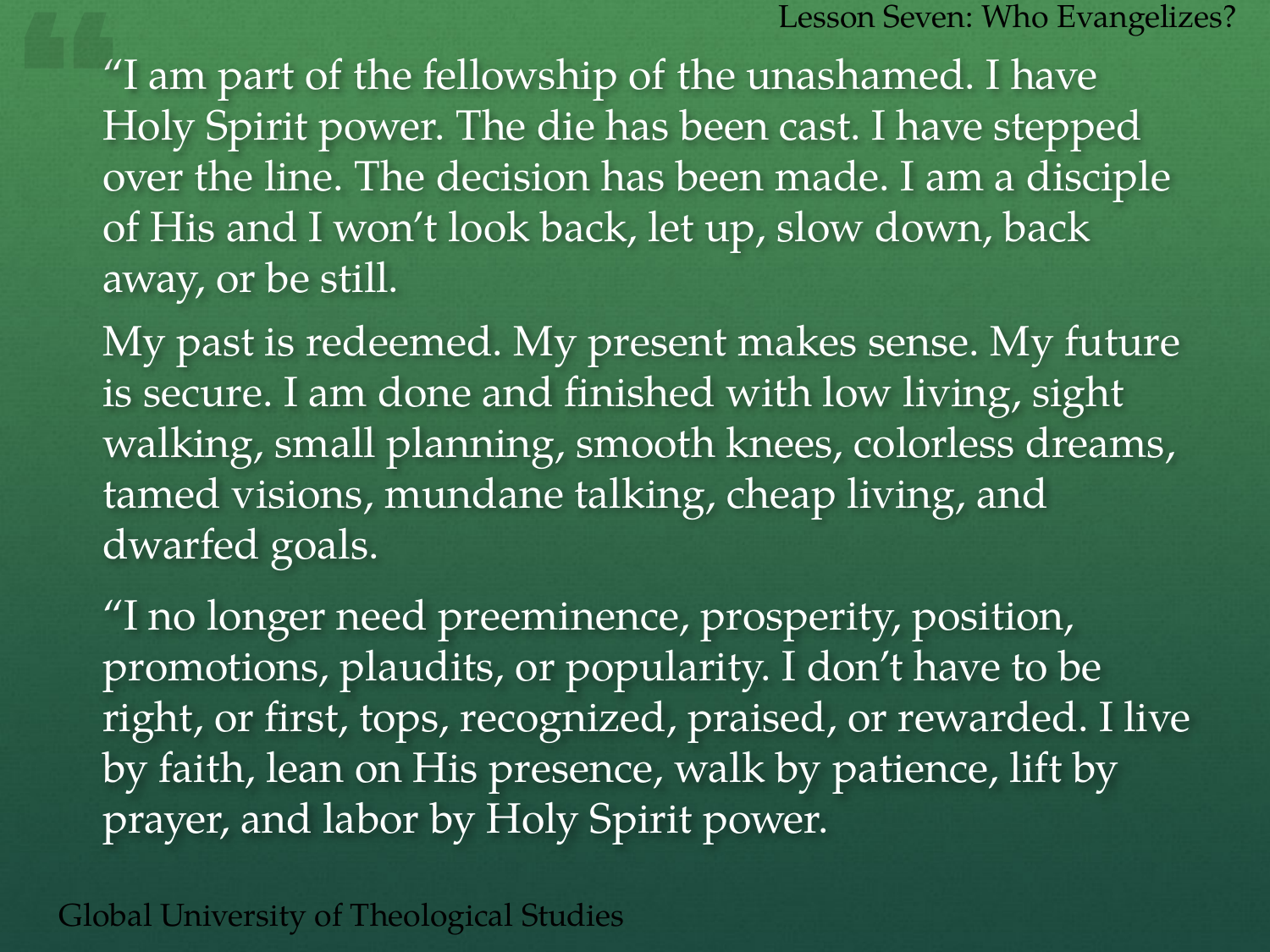

Lesson Seven: Who Evangelizes?

“
	“I am part of the fellowship of the unashamed. I have Holy Spirit power. The die has been cast. I have stepped over the line. The decision has been made. I am a disciple of His and I won’t look back, let up, slow down, back away, or be still.
	My past is redeemed. My present makes sense. My future is secure. I am done and finished with low living, sight walking, small planning, smooth knees, colorless dreams, tamed visions, mundane talking, cheap living, and dwarfed goals.
	“I no longer need preeminence, prosperity, position, promotions, plaudits, or popularity. I don’t have to be right, or first, tops, recognized, praised, or rewarded. I live by faith, lean on His presence, walk by patience, lift by prayer, and labor by Holy Spirit power.
Global University of Theological Studies